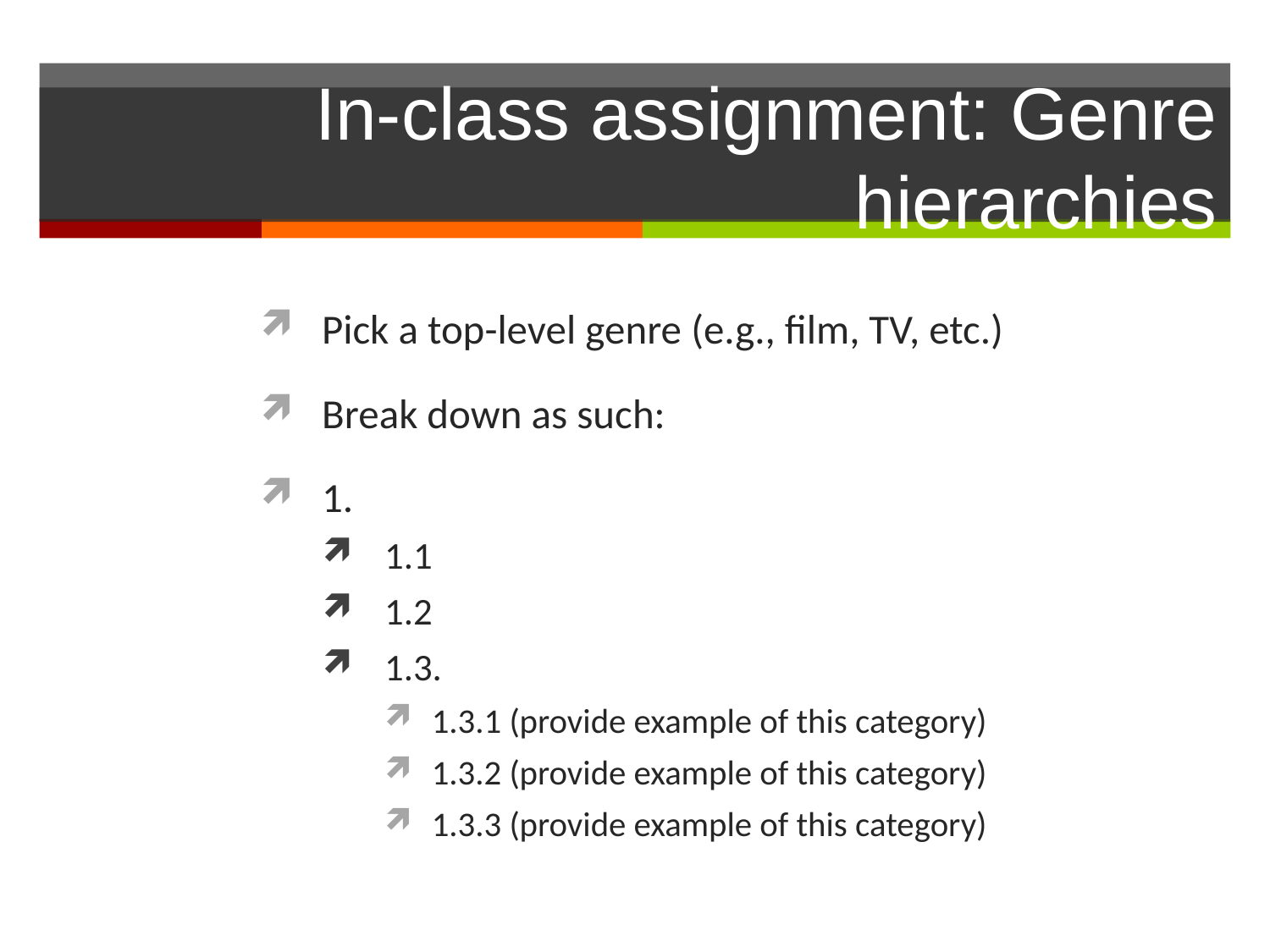

# In-class assignment: Genre hierarchies
Pick a top-level genre (e.g., film, TV, etc.)
Break down as such:
1.
1.1
1.2
1.3.
1.3.1 (provide example of this category)
1.3.2 (provide example of this category)
1.3.3 (provide example of this category)